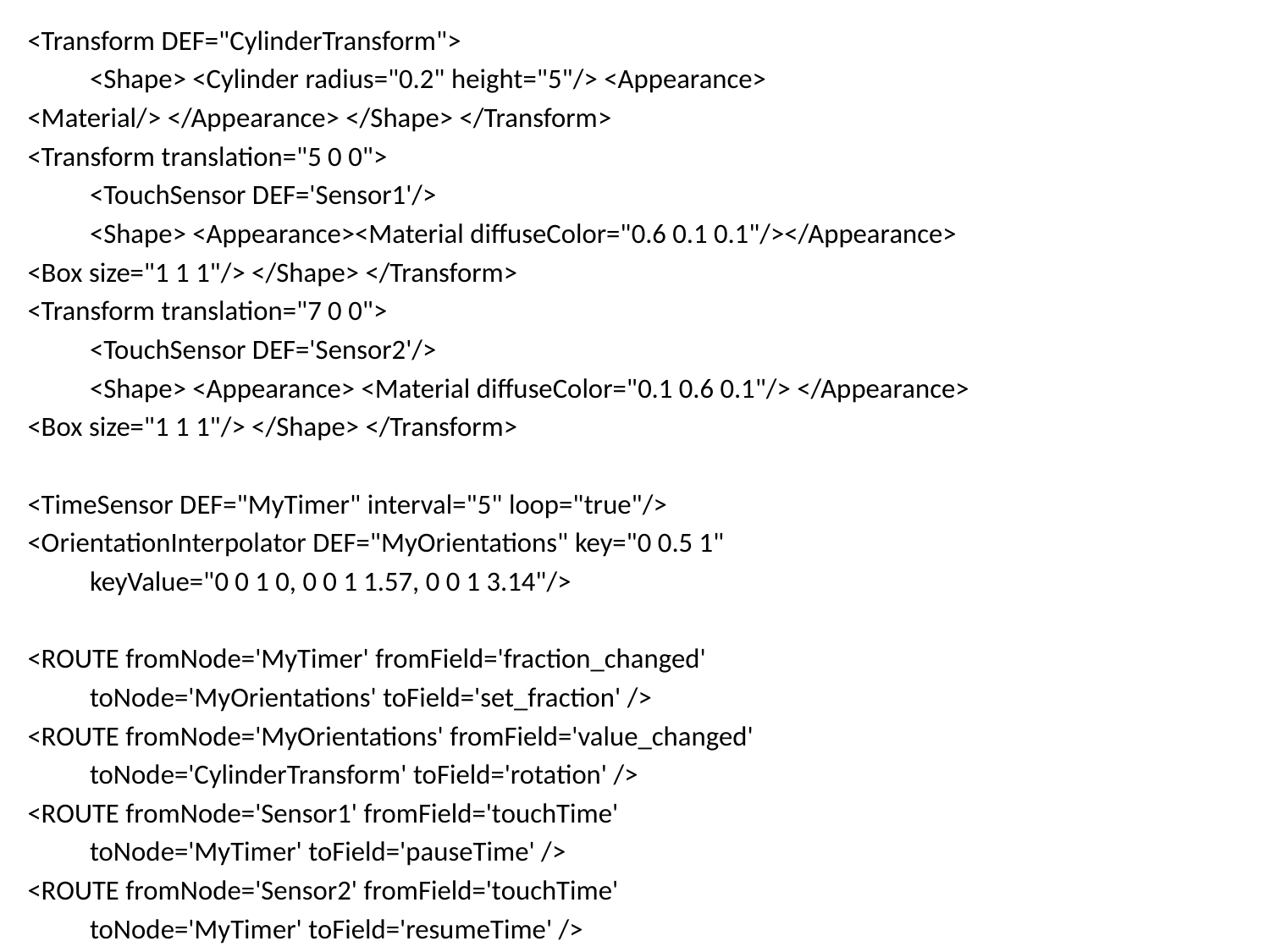

<Transform DEF="CylinderTransform">
	<Shape> <Cylinder radius="0.2" height="5"/> <Appearance>
<Material/> </Appearance> </Shape> </Transform>
<Transform translation="5 0 0">
	<TouchSensor DEF='Sensor1'/>
	<Shape> <Appearance><Material diffuseColor="0.6 0.1 0.1"/></Appearance>
<Box size="1 1 1"/> </Shape> </Transform>
<Transform translation="7 0 0">
	<TouchSensor DEF='Sensor2'/>
	<Shape> <Appearance> <Material diffuseColor="0.1 0.6 0.1"/> </Appearance>
<Box size="1 1 1"/> </Shape> </Transform>

<TimeSensor DEF="MyTimer" interval="5" loop="true"/>
<OrientationInterpolator DEF="MyOrientations" key="0 0.5 1"
	keyValue="0 0 1 0, 0 0 1 1.57, 0 0 1 3.14"/>

<ROUTE fromNode='MyTimer' fromField='fraction_changed'
	toNode='MyOrientations' toField='set_fraction' />
<ROUTE fromNode='MyOrientations' fromField='value_changed'
	toNode='CylinderTransform' toField='rotation' />
<ROUTE fromNode='Sensor1' fromField='touchTime'
	toNode='MyTimer' toField='pauseTime' />
<ROUTE fromNode='Sensor2' fromField='touchTime'
	toNode='MyTimer' toField='resumeTime' />